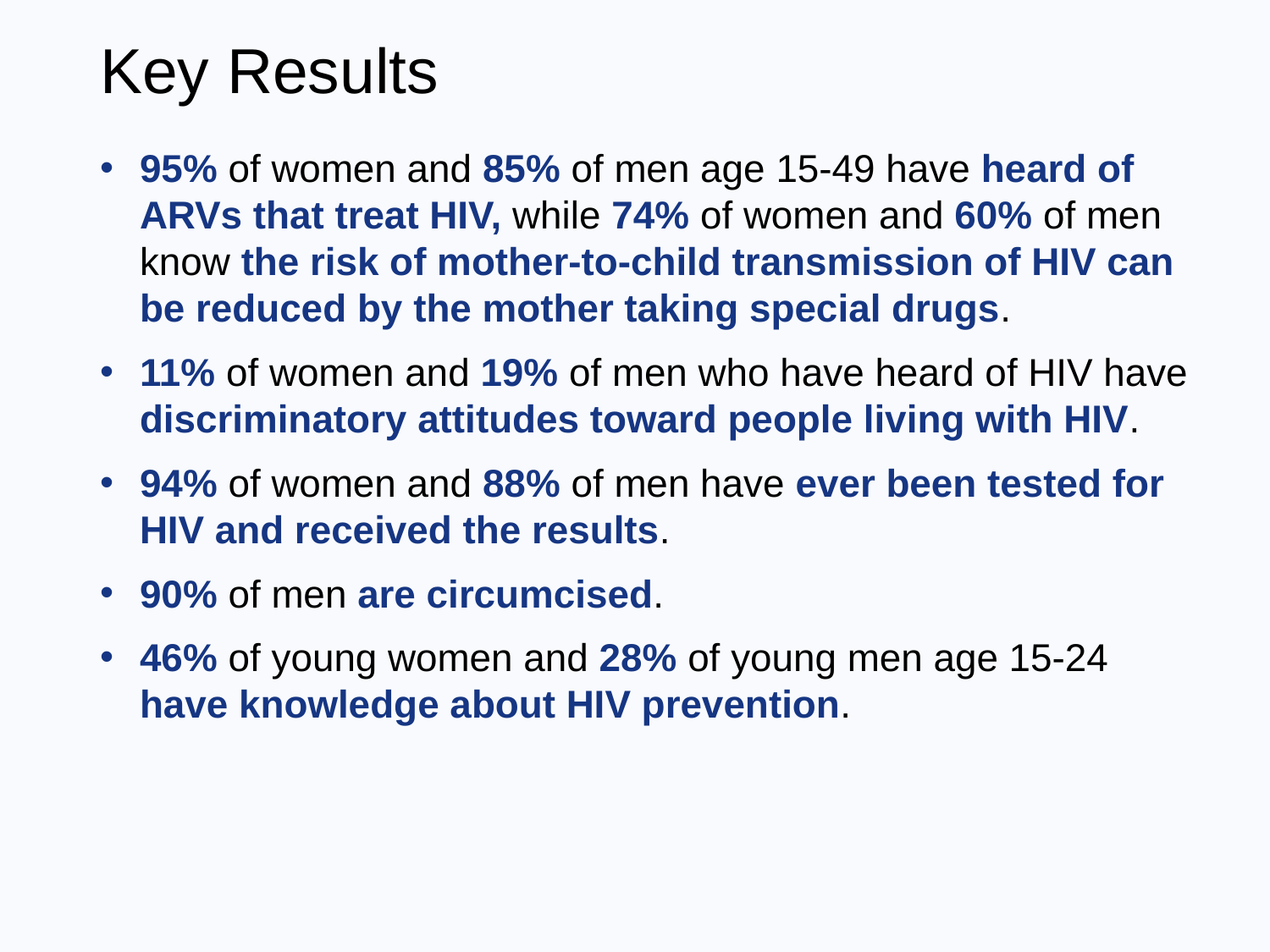

# Key Results
95% of women and 85% of men age 15-49 have heard of ARVs that treat HIV, while 74% of women and 60% of men know the risk of mother-to-child transmission of HIV can be reduced by the mother taking special drugs.
11% of women and 19% of men who have heard of HIV have discriminatory attitudes toward people living with HIV.
94% of women and 88% of men have ever been tested for HIV and received the results.
90% of men are circumcised.
46% of young women and 28% of young men age 15-24 have knowledge about HIV prevention.